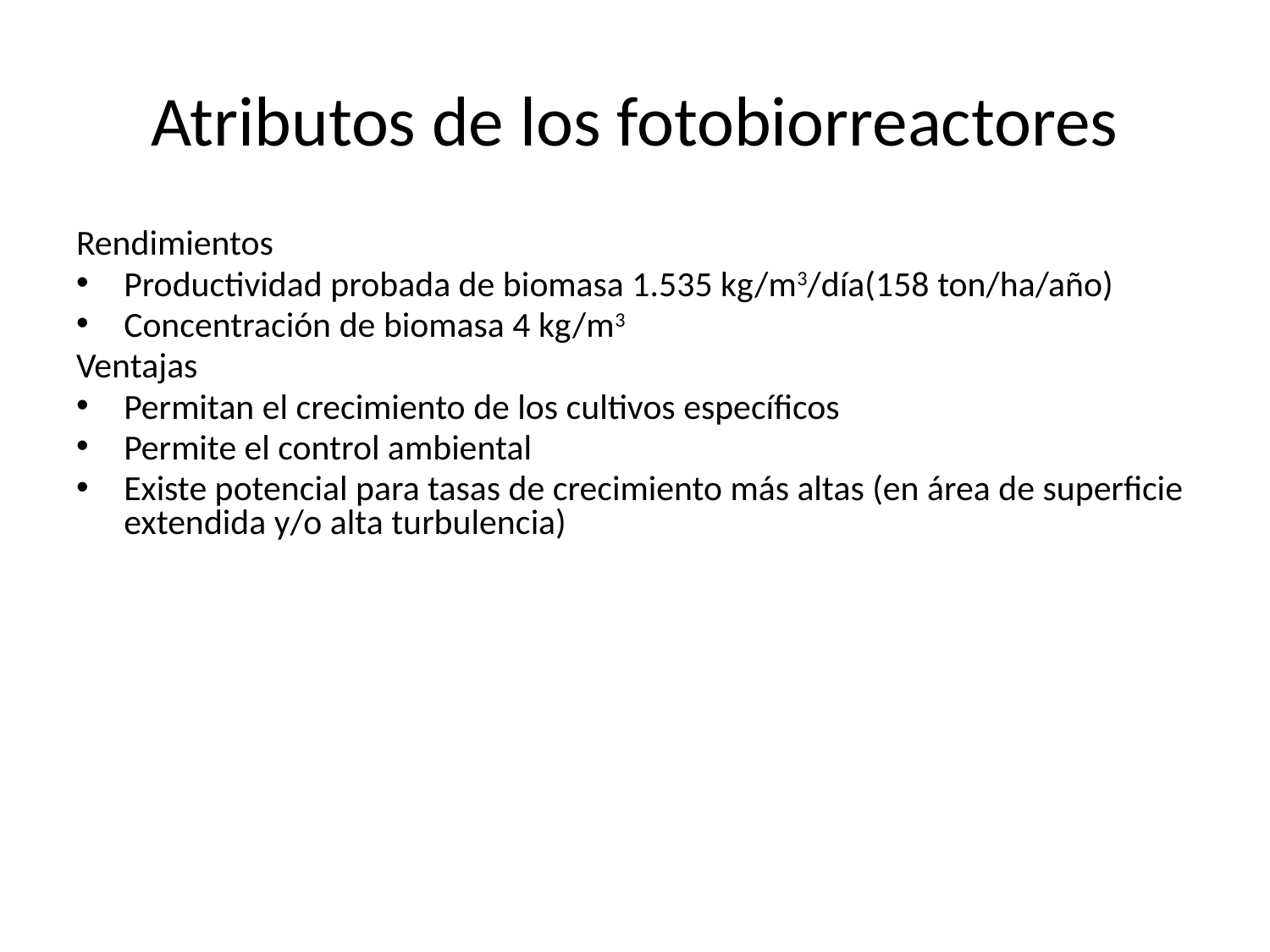

Atributos de los fotobiorreactores
Rendimientos
Productividad probada de biomasa 1.535 kg/m3/día(158 ton/ha/año)
Concentración de biomasa 4 kg/m3
Ventajas
Permitan el crecimiento de los cultivos específicos
Permite el control ambiental
Existe potencial para tasas de crecimiento más altas (en área de superficie extendida y/o alta turbulencia)